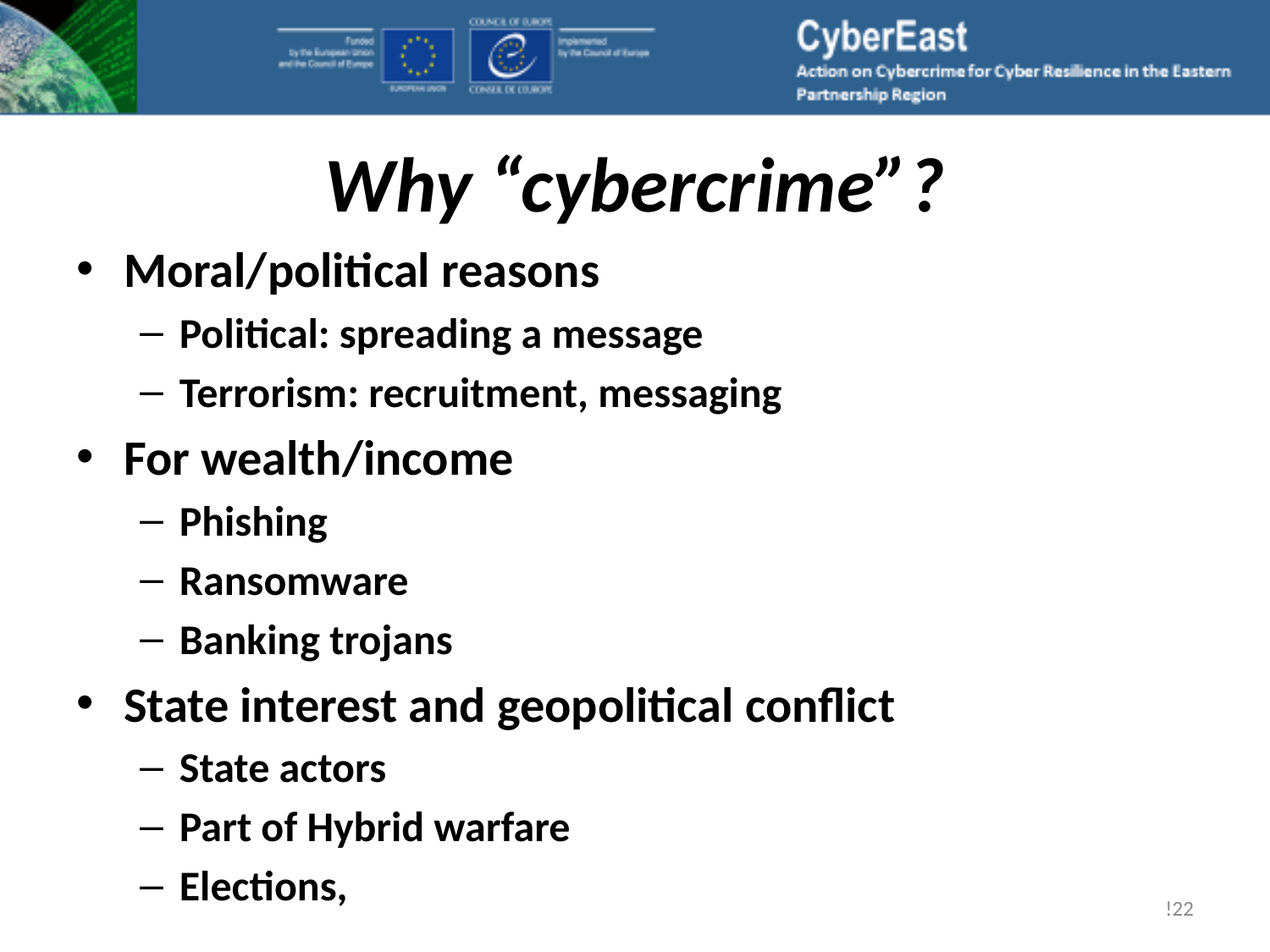

# Why “cybercrime”?
Moral/political reasons
Political: spreading a message
Terrorism: recruitment, messaging
For wealth/income
Phishing
Ransomware
Banking trojans
State interest and geopolitical conflict
State actors
Part of Hybrid warfare
Elections,
!22